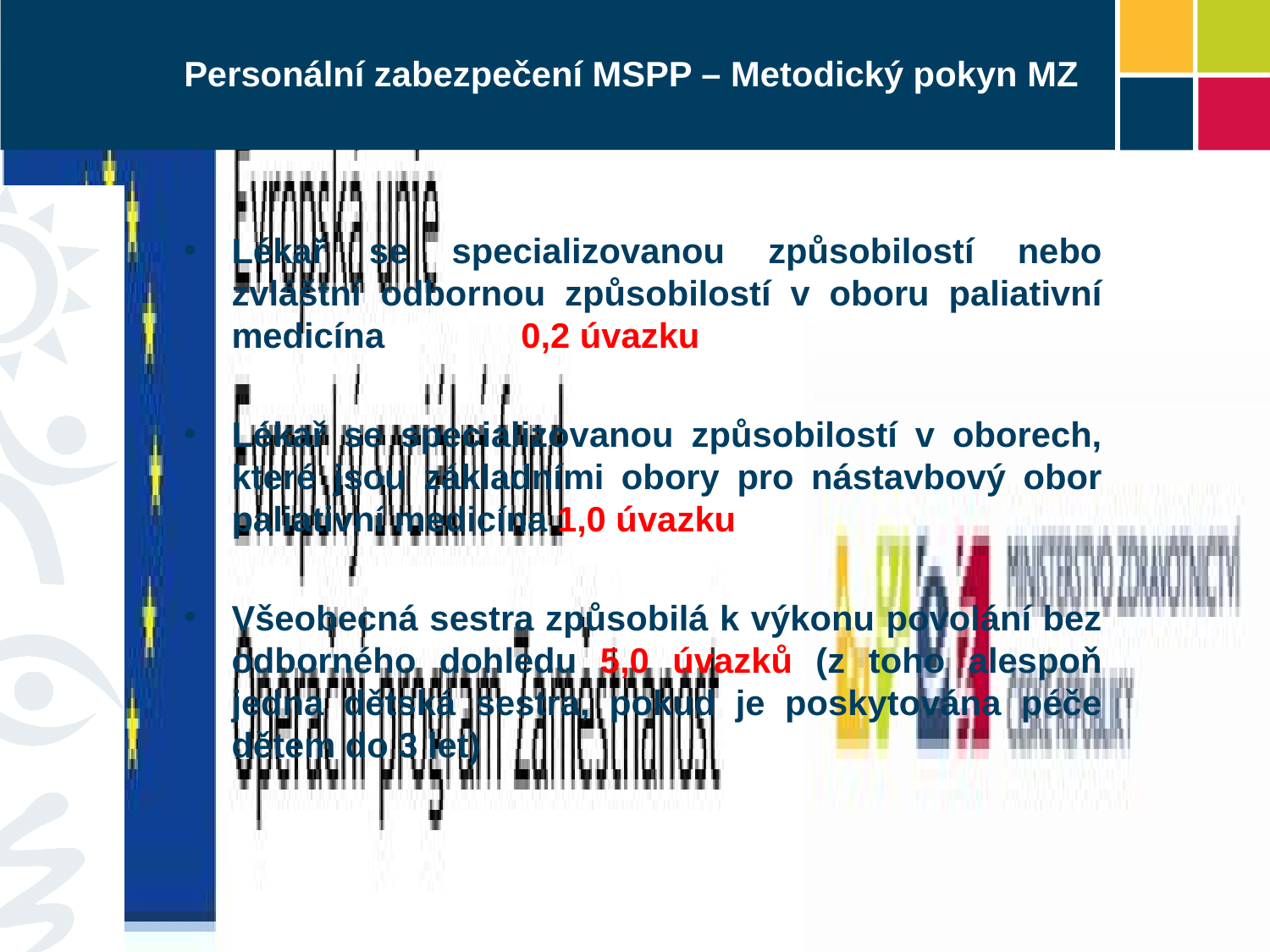

# Personální zabezpečení MSPP – Metodický pokyn MZ
Lékař se specializovanou způsobilostí nebo zvláštní odbornou způsobilostí v oboru paliativní medicína              0,2 úvazku

Lékař se specializovanou způsobilostí v oborech, které jsou základními obory pro nástavbový obor paliativní medicína 1,0 úvazku

Všeobecná sestra způsobilá k výkonu povolání bez odborného dohledu 5,0 úvazků (z toho alespoň jedna dětská sestra, pokud je poskytována péče dětem do 3 let)